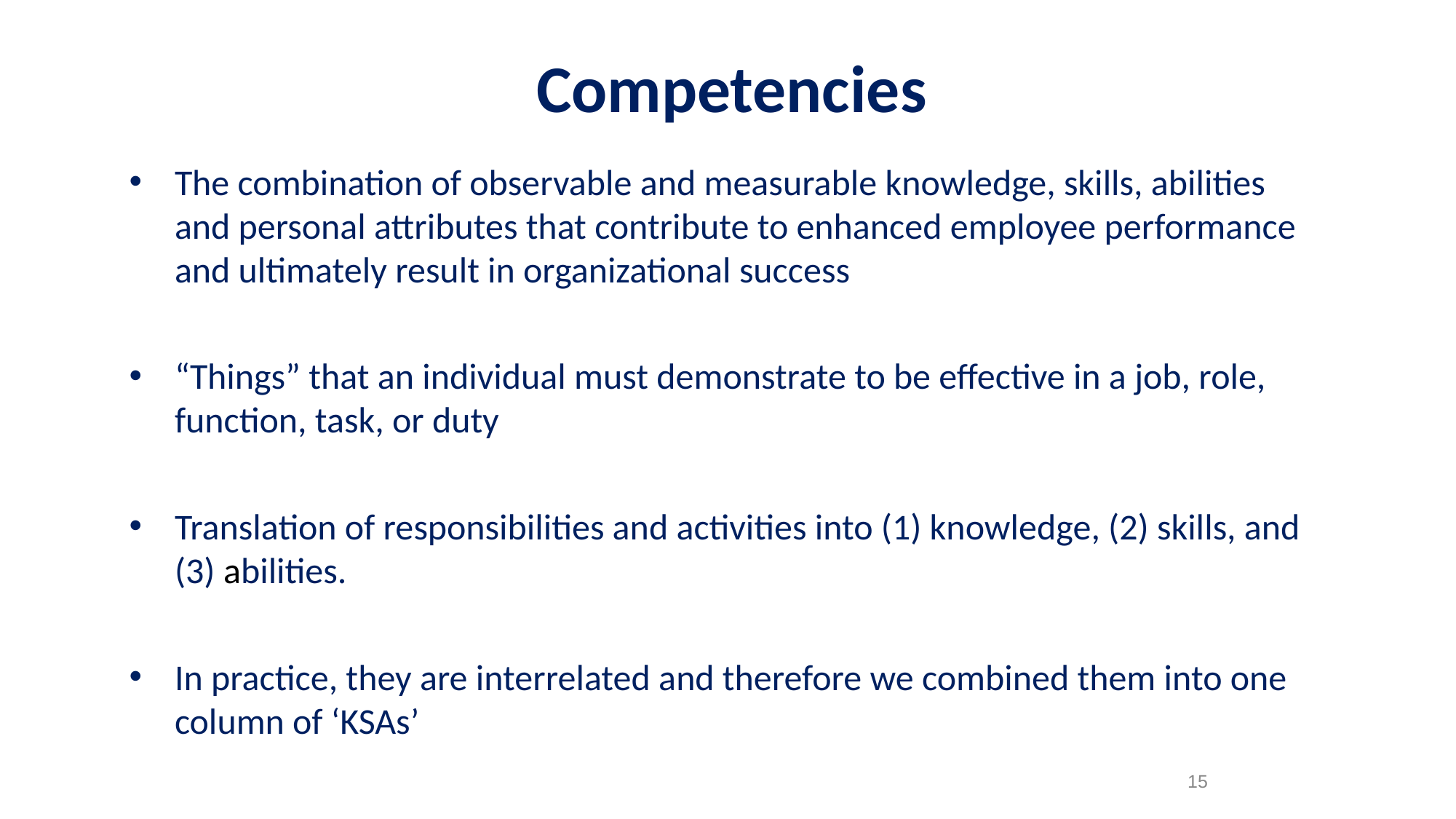

Competencies
The combination of observable and measurable knowledge, skills, abilities and personal attributes that contribute to enhanced employee performance and ultimately result in organizational success

“Things” that an individual must demonstrate to be effective in a job, role, function, task, or duty

Translation of responsibilities and activities into (1) knowledge, (2) skills, and (3) abilities.

In practice, they are interrelated and therefore we combined them into one column of ‘KSAs’

15